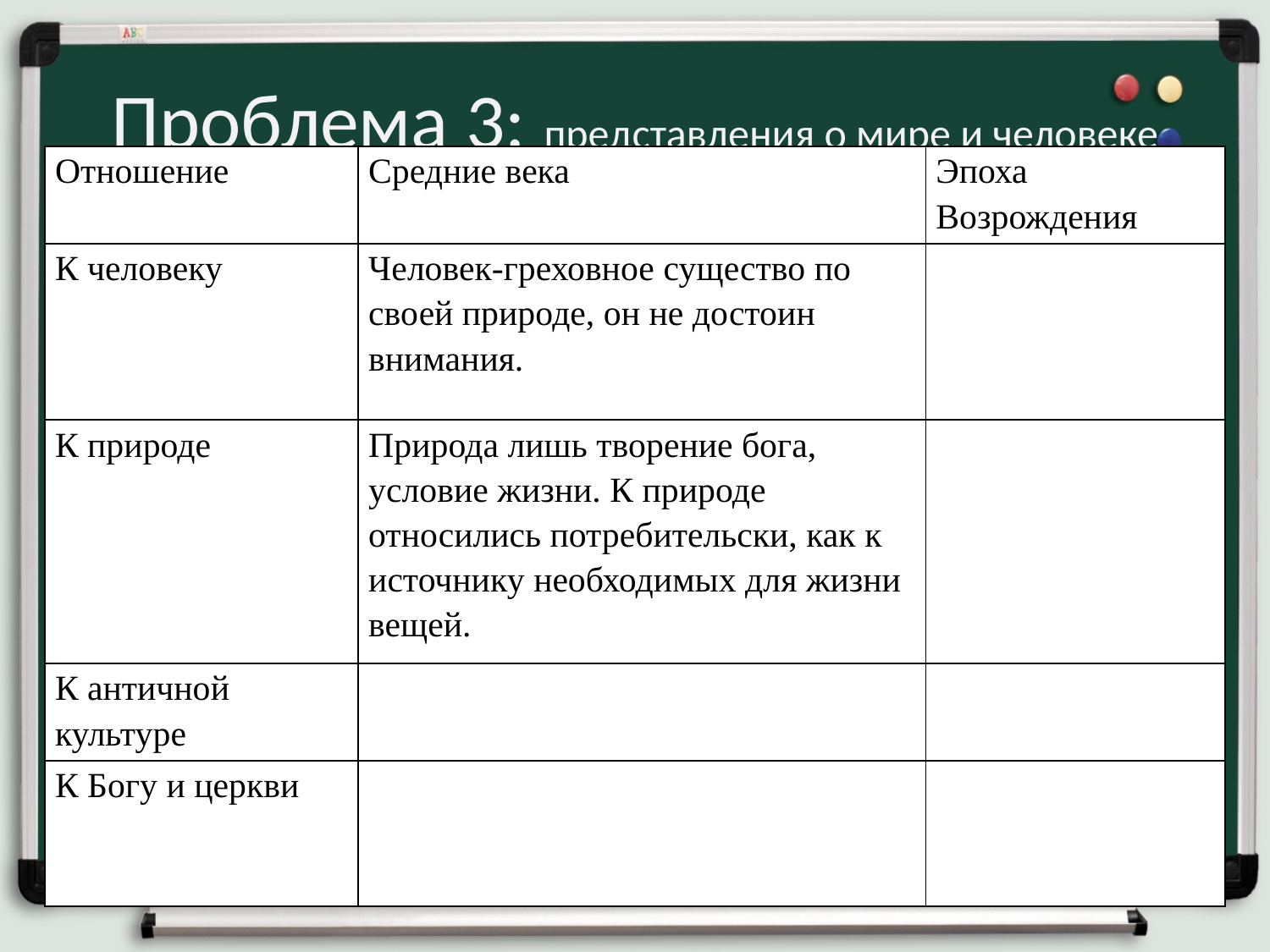

# Проблема 3: представления о мире и человеке
| Отношение | Средние века | Эпоха Возрождения |
| --- | --- | --- |
| К человеку | Человек-греховное существо по своей природе, он не достоин внимания. |  |
| К природе | Природа лишь творение бога, условие жизни. К природе относились потребительски, как к источнику необходимых для жизни вещей. |  |
| К античной культуре | Античная нехристианская культура осуждалась церковью |  |
| К Богу и церкви | Христианство, церковь играла первостепенную роль в жизни людей. |  |